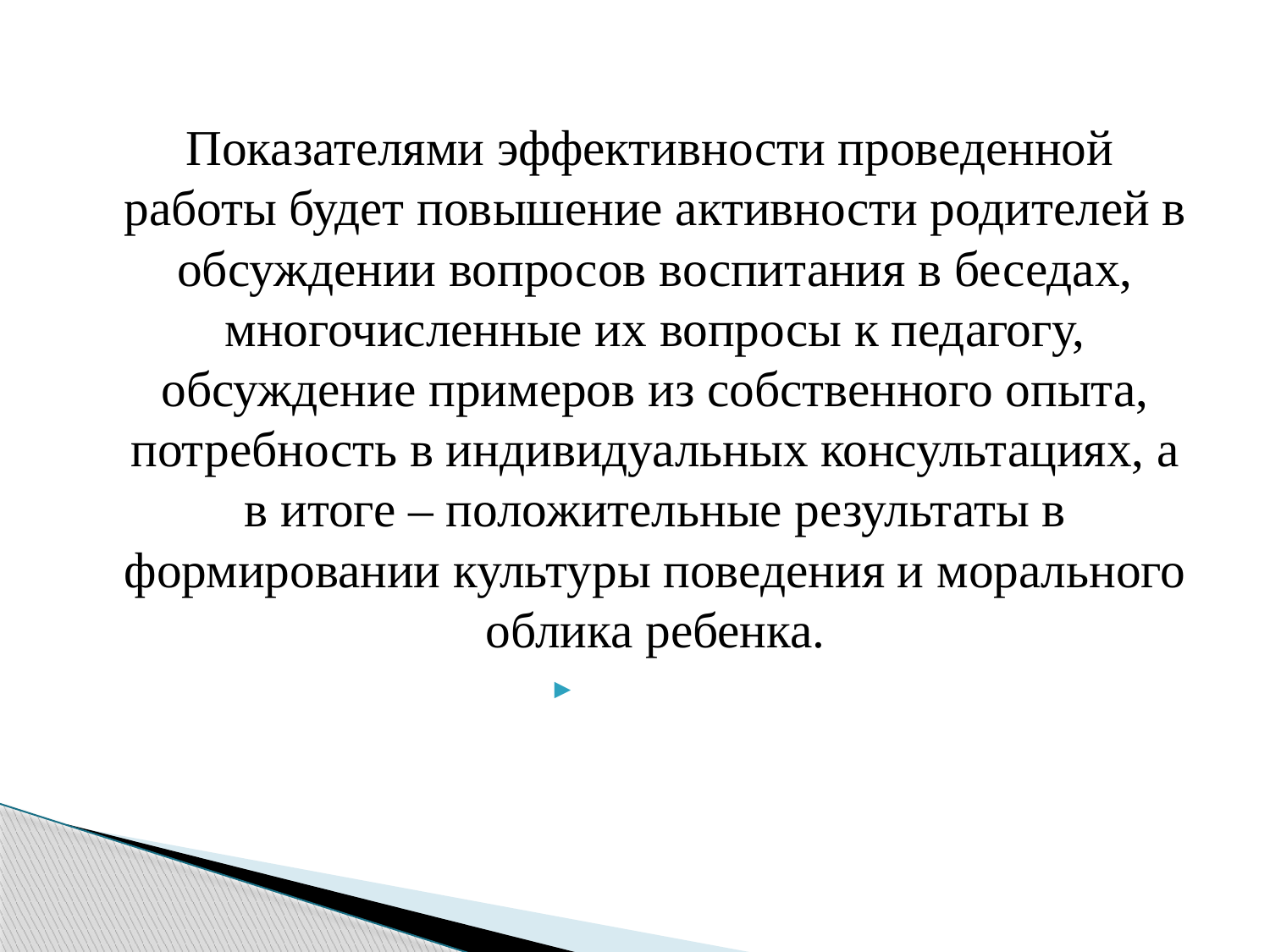

#
  Показателями эффективности проведенной работы будет повышение активности родителей в обсуждении вопросов воспитания в беседах, многочисленные их вопросы к педагогу, обсуждение примеров из собственного опыта, потребность в индивидуальных консультациях, а в итоге – положительные результаты в формировании культуры поведения и морального облика ребенка.